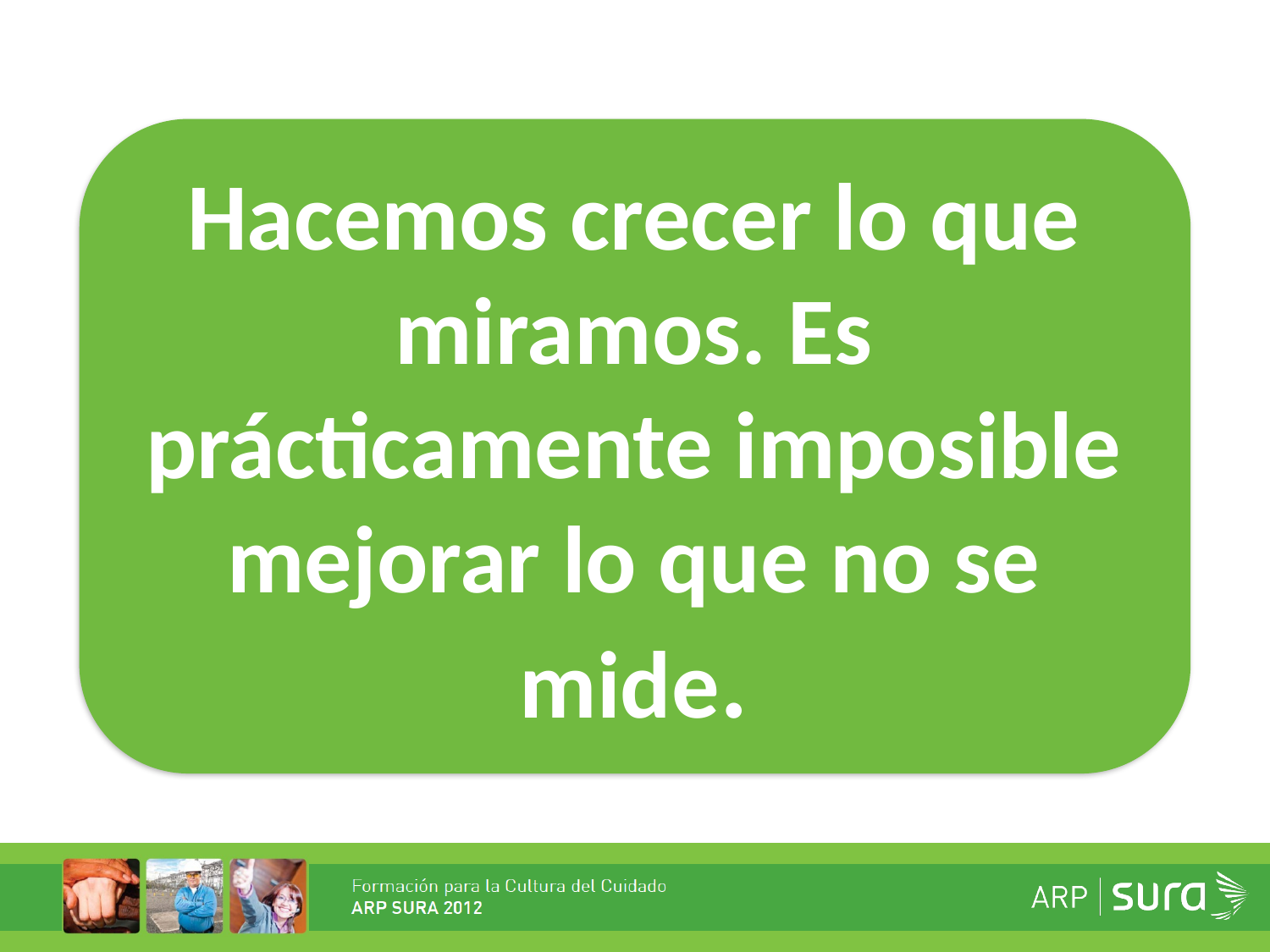

Hacemos crecer lo que miramos. Es prácticamente imposible mejorar lo que no se mide.